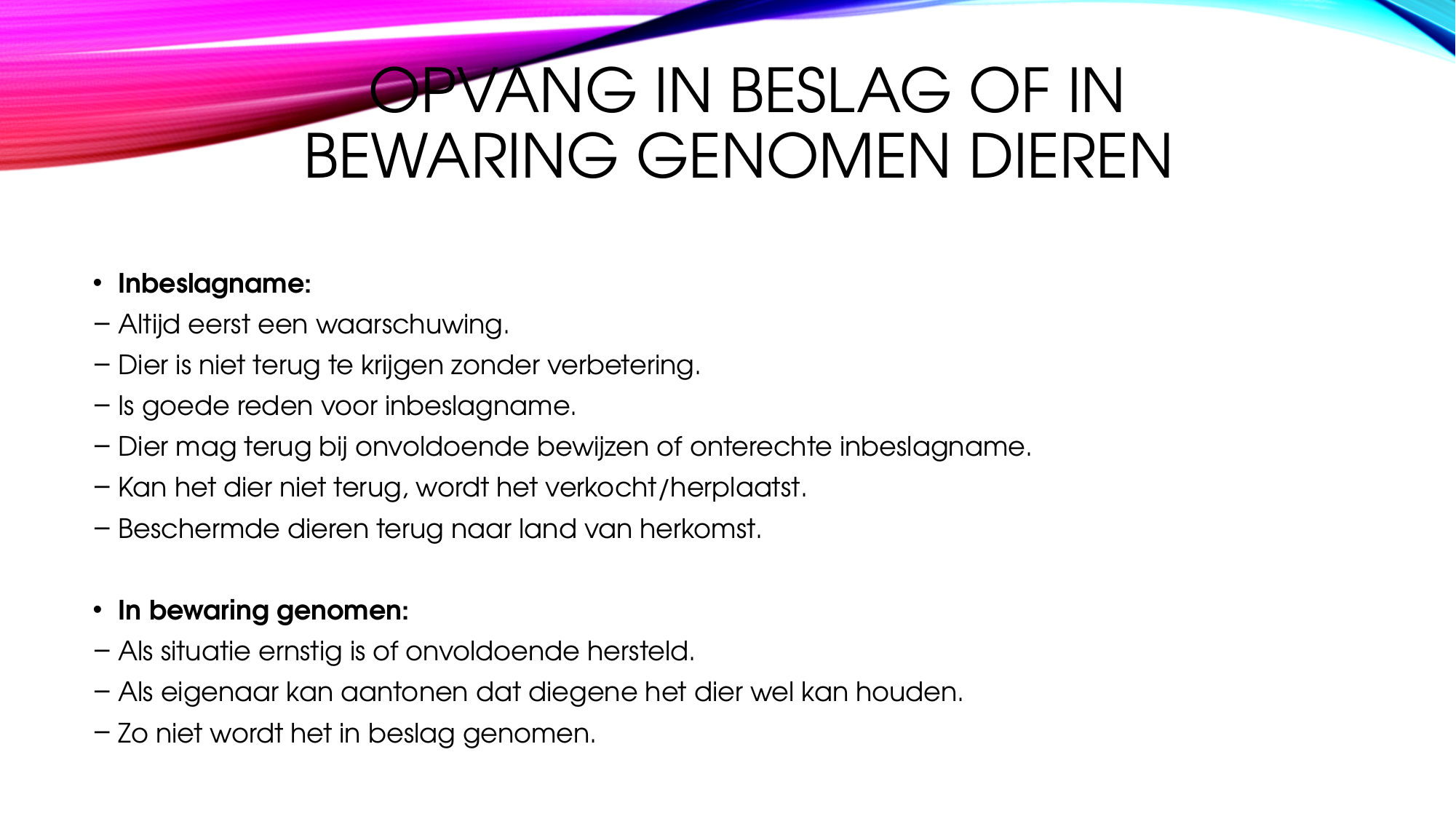

# Opvang in beslag of in bewaring genomen dieren
Inbeslagname:
Altijd eerst een waarschuwing.
Dier is niet terug te krijgen zonder verbetering.
Is goede reden voor inbeslagname.
Dier mag terug bij onvoldoende bewijzen of onterechte inbeslagname.
Kan het dier niet terug, wordt het verkocht/herplaatst.
Beschermde dieren terug naar land van herkomst.

In bewaring genomen:
Als situatie ernstig is of onvoldoende hersteld.
Als eigenaar kan aantonen dat diegene het dier wel kan houden.
Zo niet wordt het in beslag genomen.